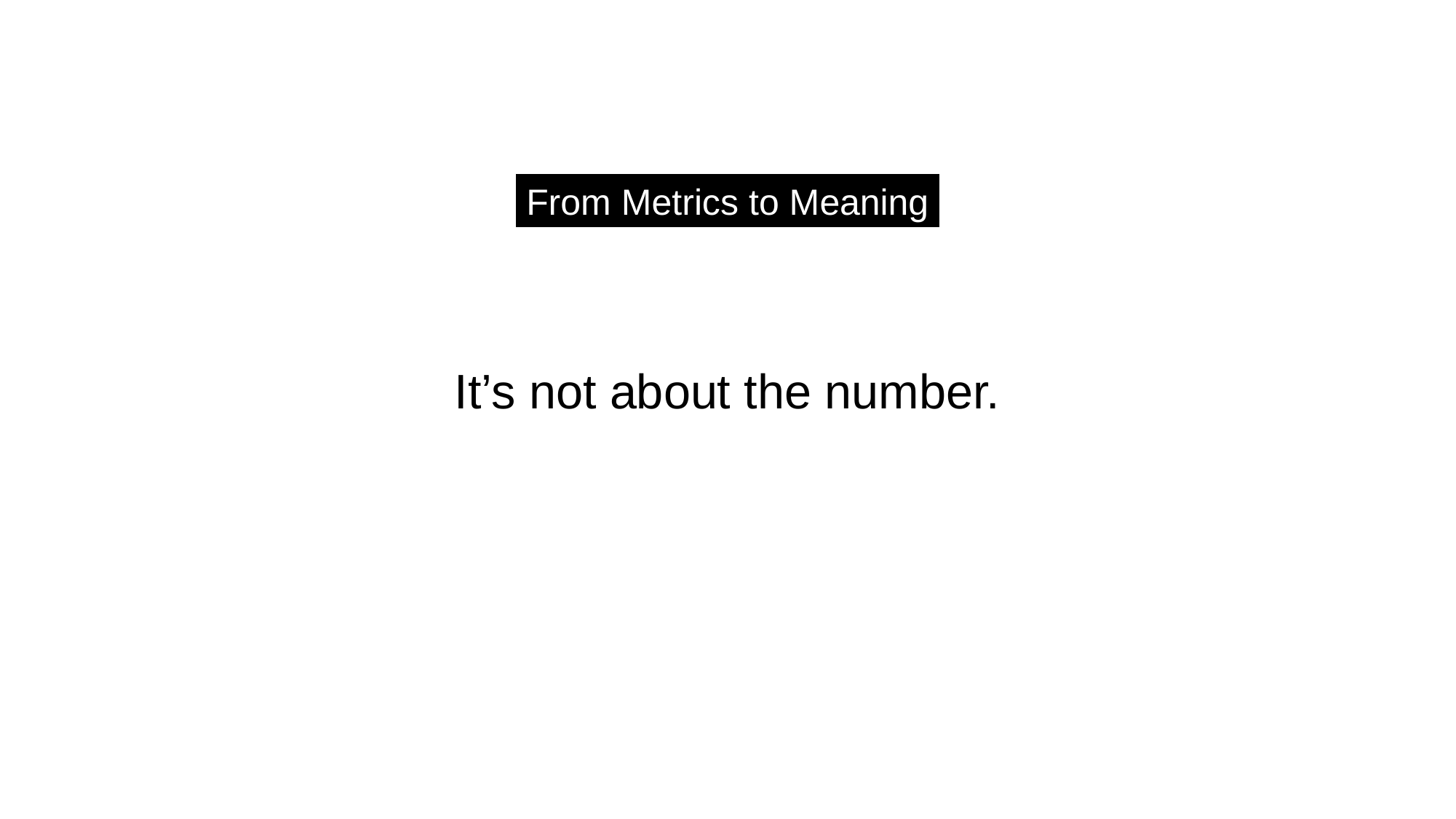

From Metrics to Meaning
It’s not about the number.